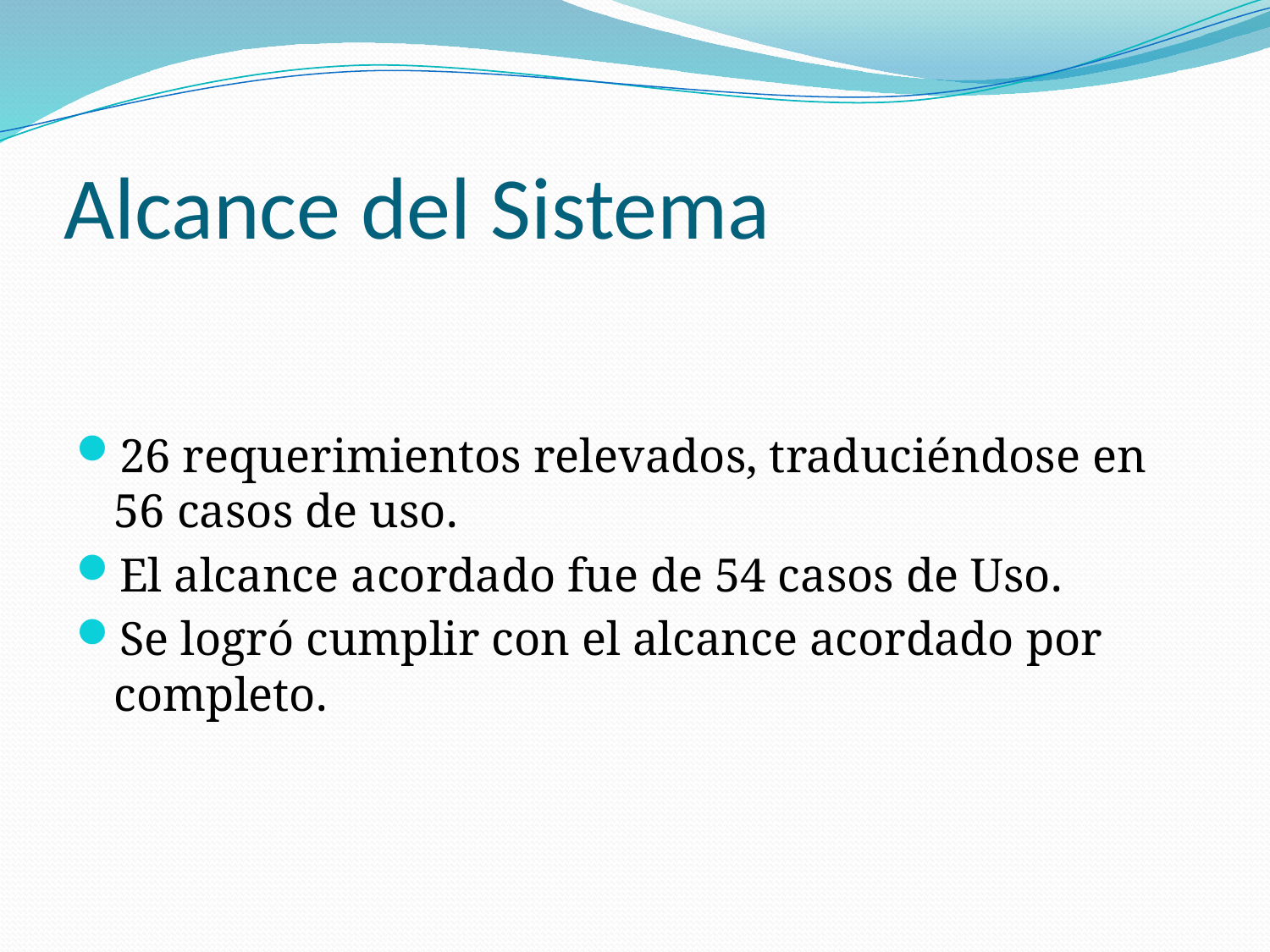

# Alcance del Sistema
26 requerimientos relevados, traduciéndose en 56 casos de uso.
El alcance acordado fue de 54 casos de Uso.
Se logró cumplir con el alcance acordado por completo.